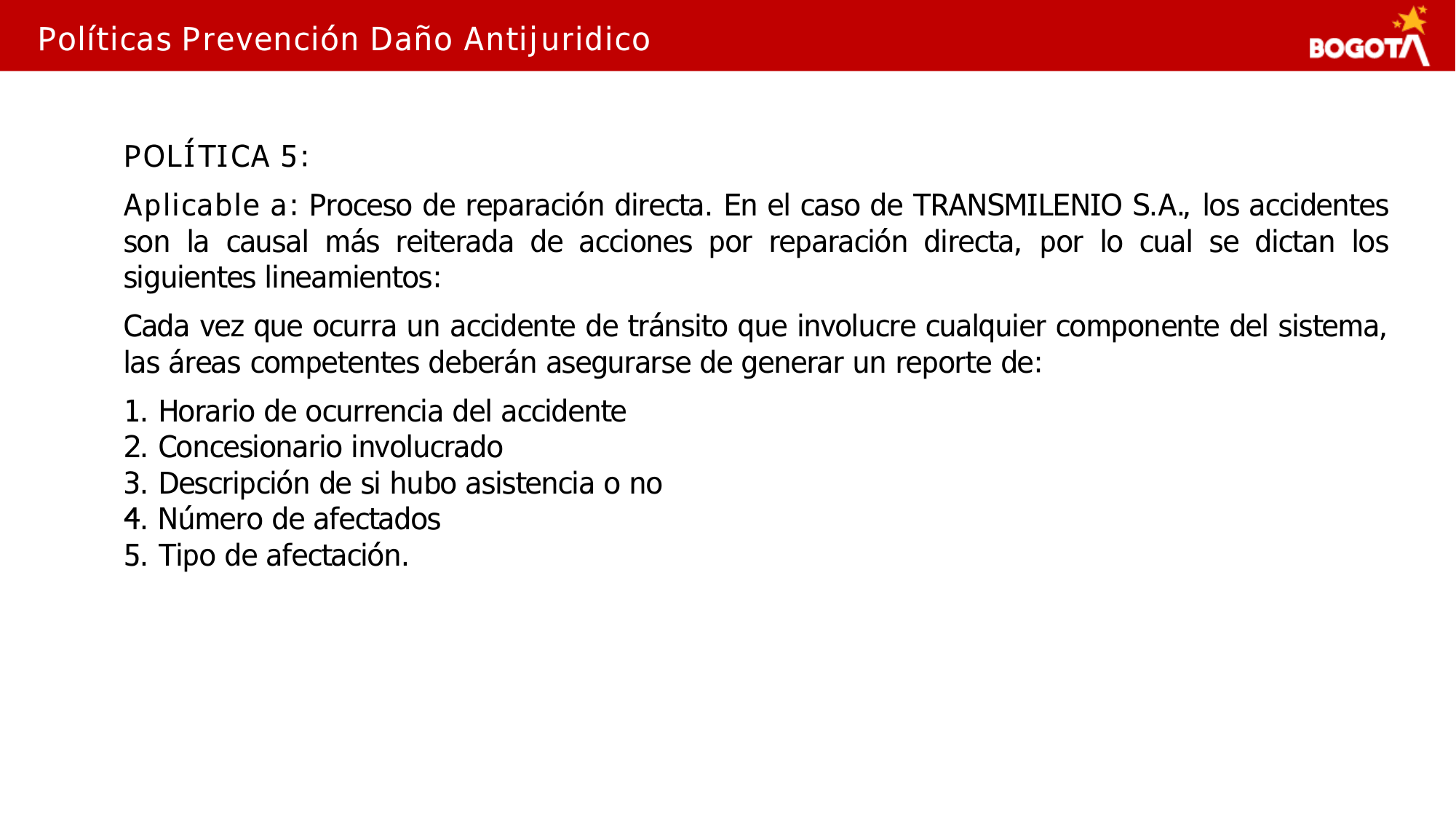

Políticas Prevención Daño Antijuridico
POLÍTICA 5:
Aplicable a: Proceso de reparación directa. En el caso de TRANSMILENIO S.A., los accidentes son la causal más reiterada de acciones por reparación directa, por lo cual se dictan los siguientes lineamientos:
Cada vez que ocurra un accidente de tránsito que involucre cualquier componente del sistema, las áreas competentes deberán asegurarse de generar un reporte de:
1. Horario de ocurrencia del accidente
2. Concesionario involucrado
3. Descripción de si hubo asistencia o no
4. Número de afectados
5. Tipo de afectación.